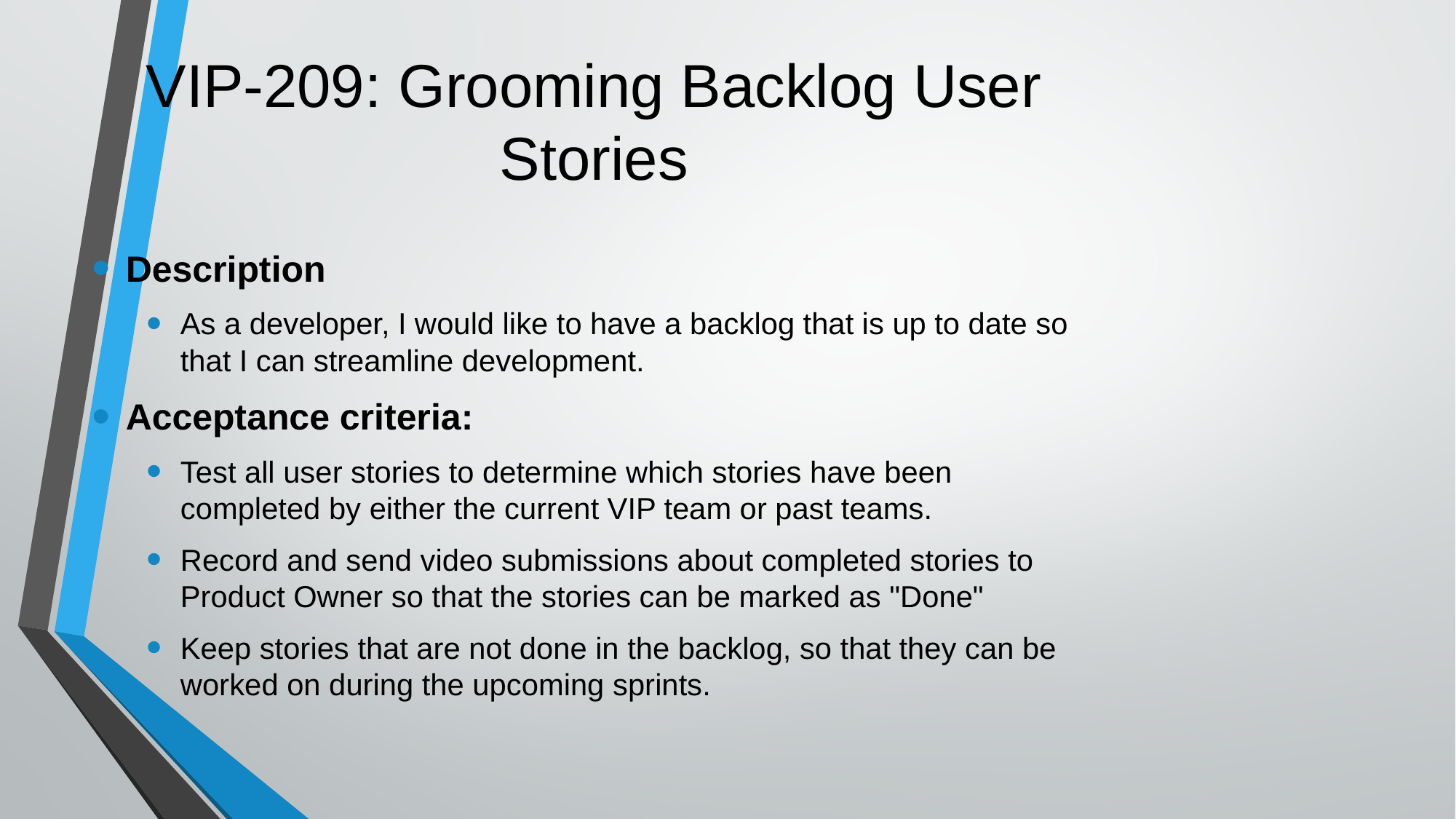

# VIP-209: Grooming Backlog User Stories

Description
As a developer, I would like to have a backlog that is up to date so that I can streamline development.
Acceptance criteria:
Test all user stories to determine which stories have been completed by either the current VIP team or past teams.
Record and send video submissions about completed stories to Product Owner so that the stories can be marked as "Done"
Keep stories that are not done in the backlog, so that they can be worked on during the upcoming sprints.